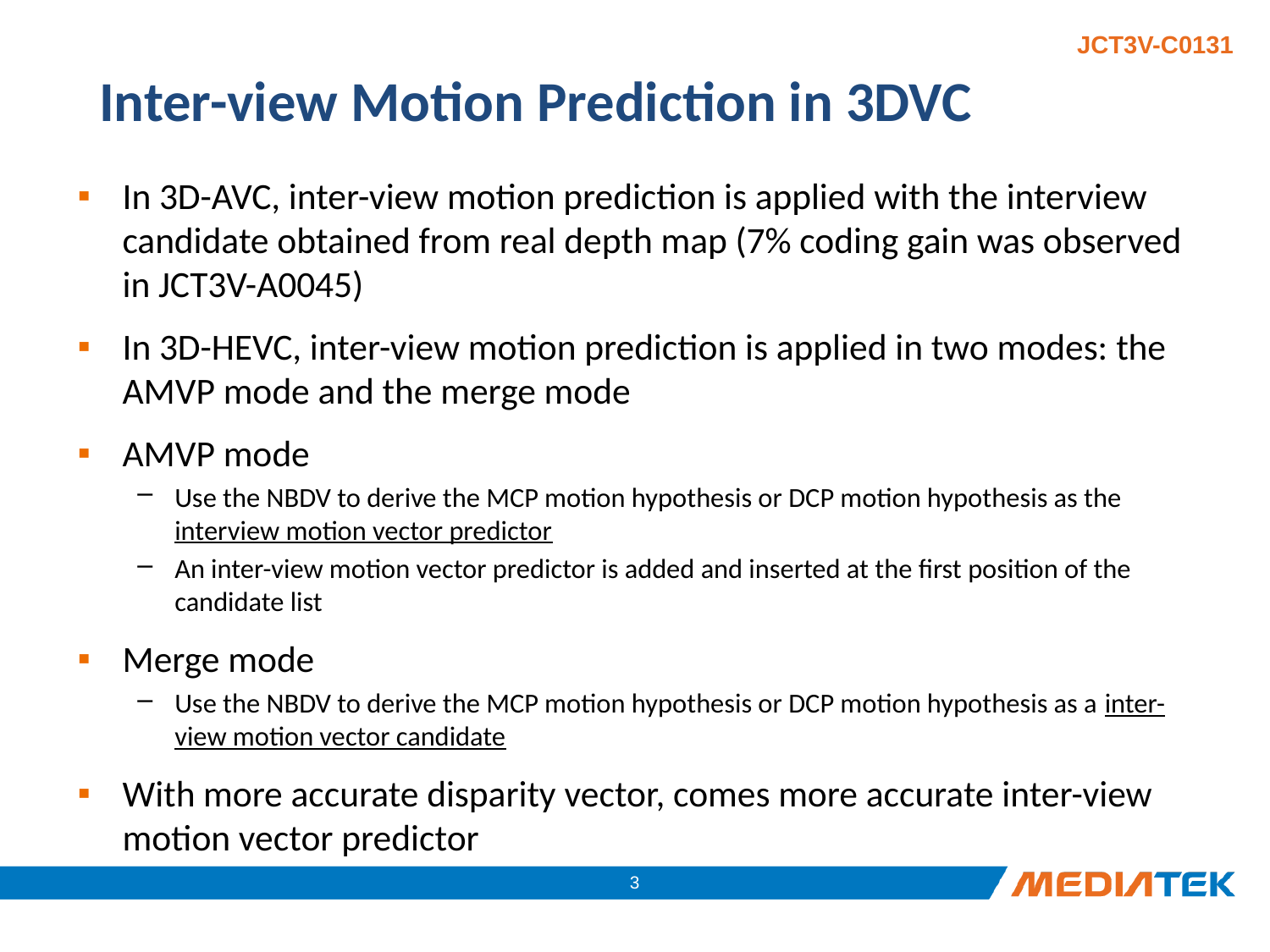

# Inter-view Motion Prediction in 3DVC
In 3D-AVC, inter-view motion prediction is applied with the interview candidate obtained from real depth map (7% coding gain was observed in JCT3V-A0045)
In 3D-HEVC, inter-view motion prediction is applied in two modes: the AMVP mode and the merge mode
AMVP mode
Use the NBDV to derive the MCP motion hypothesis or DCP motion hypothesis as the interview motion vector predictor
An inter-view motion vector predictor is added and inserted at the first position of the candidate list
Merge mode
Use the NBDV to derive the MCP motion hypothesis or DCP motion hypothesis as a inter-view motion vector candidate
With more accurate disparity vector, comes more accurate inter-view motion vector predictor

3